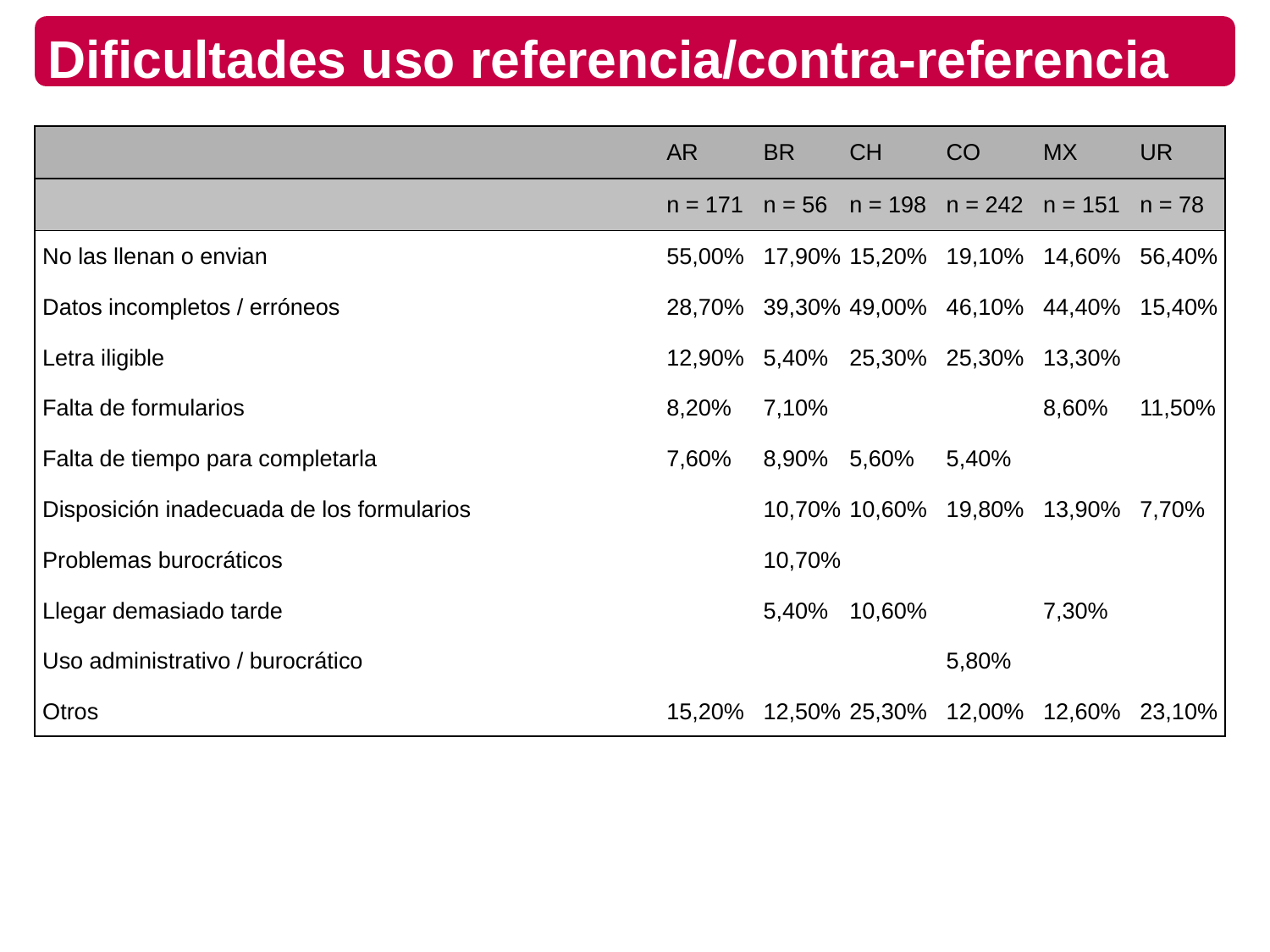

# Dificultades uso referencia/contra-referencia
|  | AR | BR | CH | CO | MX | UR |
| --- | --- | --- | --- | --- | --- | --- |
|  | n = 171 | n = 56 | n = 198 | n = 242 | n = 151 | n = 78 |
| No las llenan o envian | 55,00% | 17,90% | 15,20% | 19,10% | 14,60% | 56,40% |
| Datos incompletos / erróneos | 28,70% | 39,30% | 49,00% | 46,10% | 44,40% | 15,40% |
| Letra iligible | 12,90% | 5,40% | 25,30% | 25,30% | 13,30% |  |
| Falta de formularios | 8,20% | 7,10% |  |  | 8,60% | 11,50% |
| Falta de tiempo para completarla | 7,60% | 8,90% | 5,60% | 5,40% |  |  |
| Disposición inadecuada de los formularios |  | 10,70% | 10,60% | 19,80% | 13,90% | 7,70% |
| Problemas burocráticos |  | 10,70% |  |  |  |  |
| Llegar demasiado tarde |  | 5,40% | 10,60% |  | 7,30% |  |
| Uso administrativo / burocrático |  |  |  | 5,80% |  |  |
| Otros | 15,20% | 12,50% | 25,30% | 12,00% | 12,60% | 23,10% |